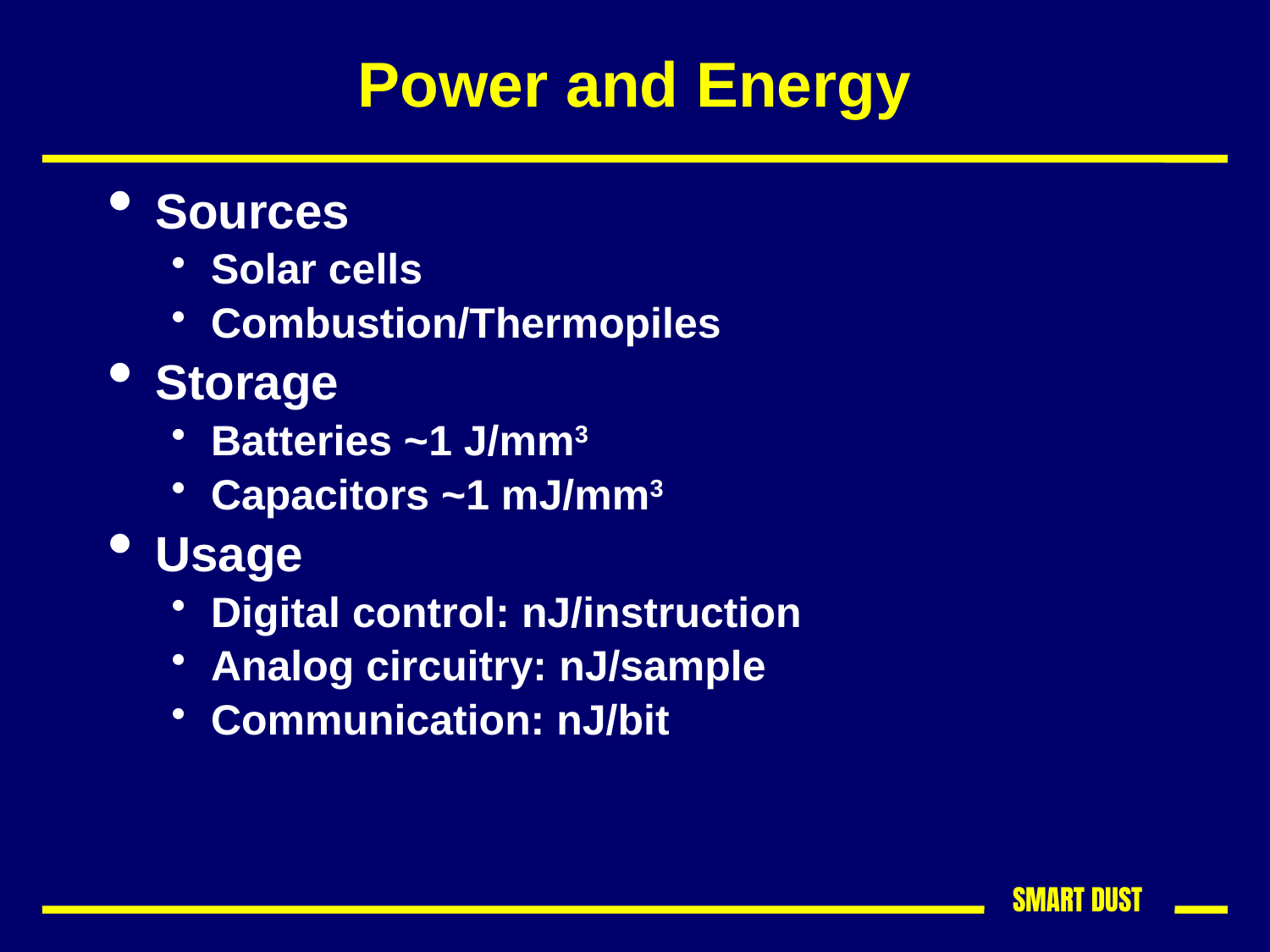

# Power and Energy
Sources
Solar cells
Combustion/Thermopiles
Storage
Batteries ~1 J/mm3
Capacitors ~1 mJ/mm3
Usage
Digital control: nJ/instruction
Analog circuitry: nJ/sample
Communication: nJ/bit